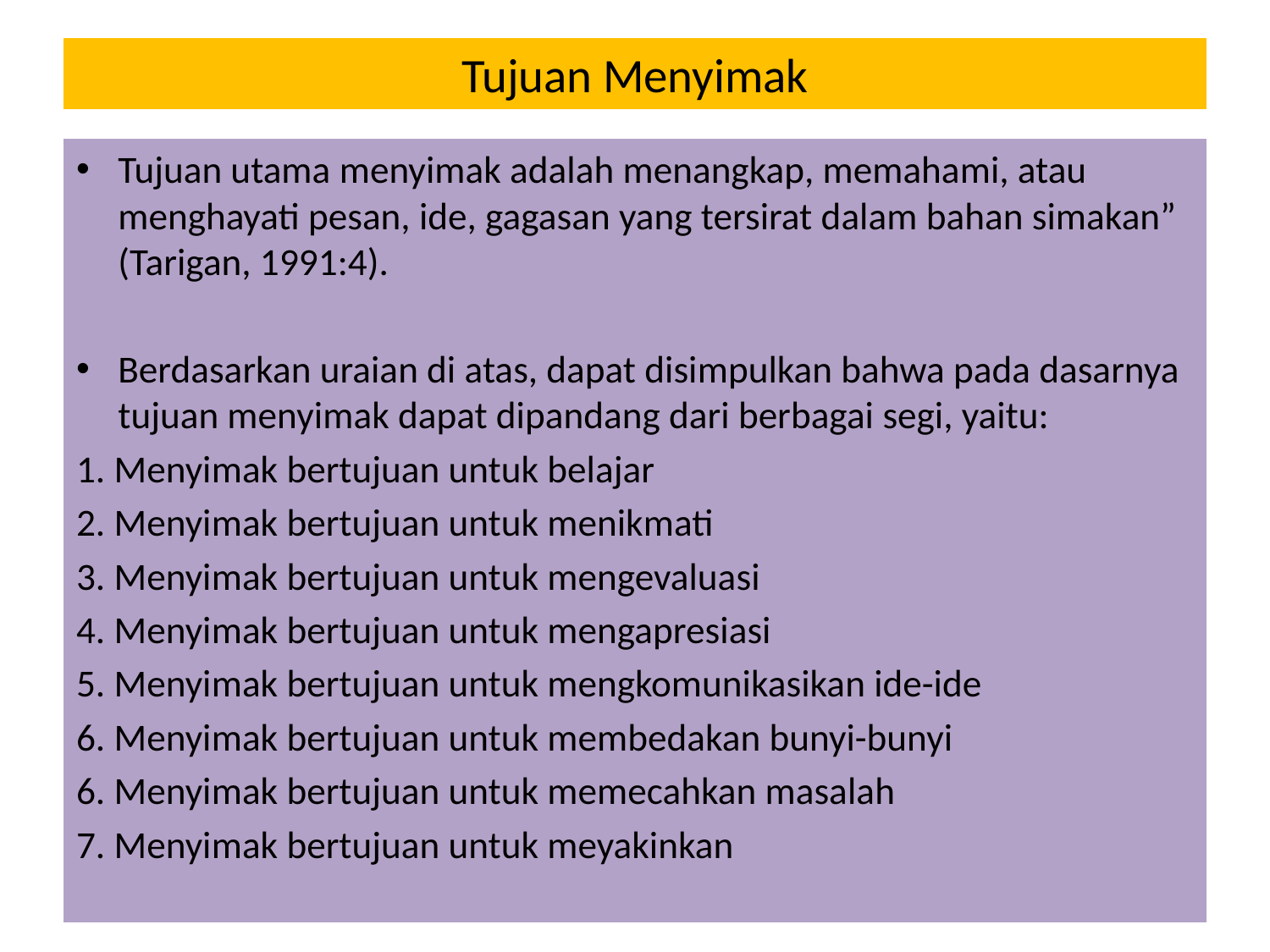

# Tujuan Menyimak
Tujuan utama menyimak adalah menangkap, memahami, atau menghayati pesan, ide, gagasan yang tersirat dalam bahan simakan” (Tarigan, 1991:4).

Berdasarkan uraian di atas, dapat disimpulkan bahwa pada dasarnya tujuan menyimak dapat dipandang dari berbagai segi, yaitu:
1. Menyimak bertujuan untuk belajar
2. Menyimak bertujuan untuk menikmati
3. Menyimak bertujuan untuk mengevaluasi
4. Menyimak bertujuan untuk mengapresiasi
5. Menyimak bertujuan untuk mengkomunikasikan ide-ide
6. Menyimak bertujuan untuk membedakan bunyi-bunyi
6. Menyimak bertujuan untuk memecahkan masalah
7. Menyimak bertujuan untuk meyakinkan